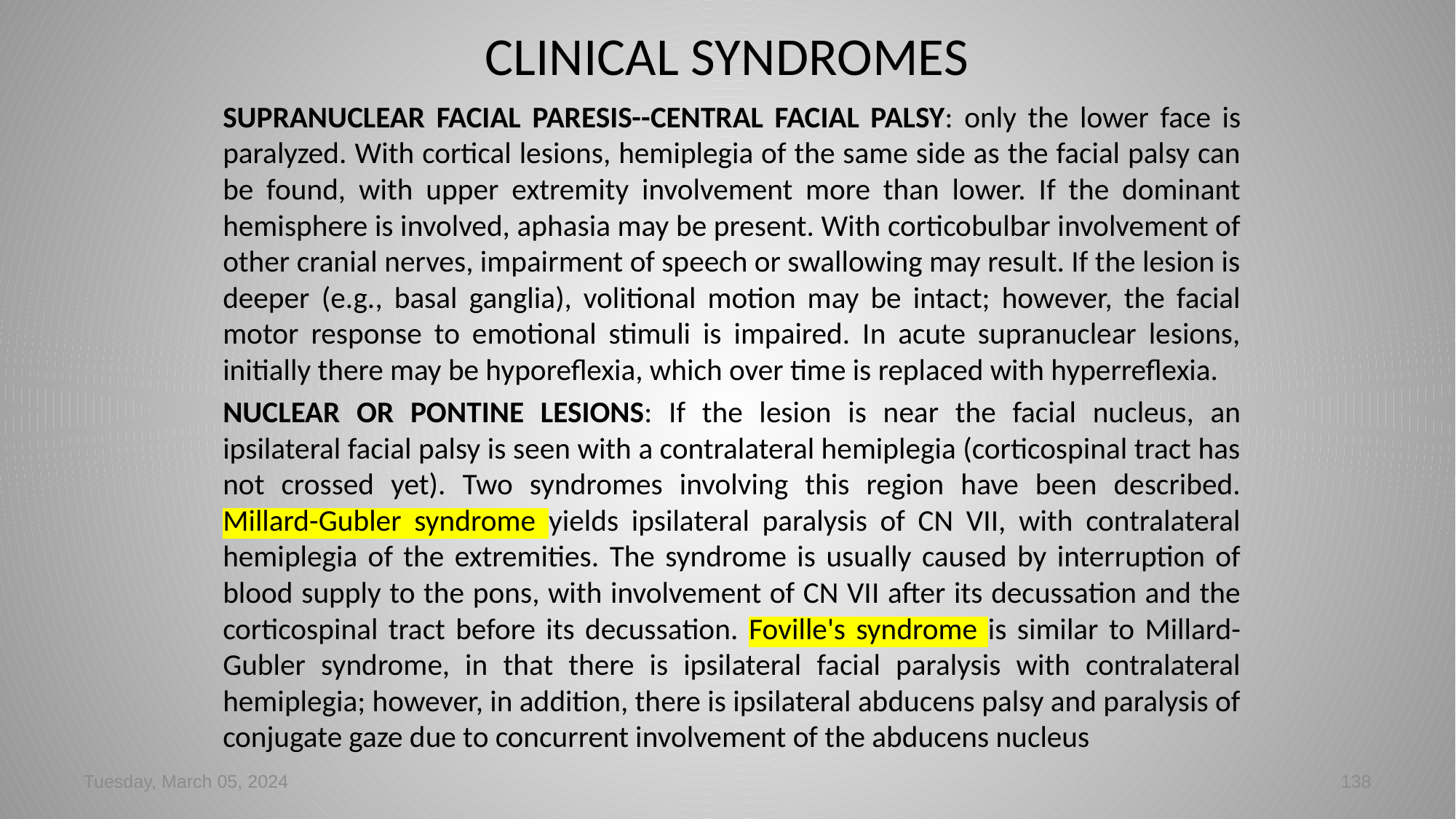

# CLINICAL SYNDROMES
SUPRANUCLEAR FACIAL PARESIS--CENTRAL FACIAL PALSY: only the lower face is paralyzed. With cortical lesions, hemiplegia of the same side as the facial palsy can be found, with upper extremity involvement more than lower. If the dominant hemisphere is involved, aphasia may be present. With corticobulbar involvement of other cranial nerves, impairment of speech or swallowing may result. If the lesion is deeper (e.g., basal ganglia), volitional motion may be intact; however, the facial motor response to emotional stimuli is impaired. In acute supranuclear lesions, initially there may be hyporeflexia, which over time is replaced with hyperreflexia.
NUCLEAR OR PONTINE LESIONS: If the lesion is near the facial nucleus, an ipsilateral facial palsy is seen with a contralateral hemiplegia (corticospinal tract has not crossed yet). Two syndromes involving this region have been described. Millard-Gubler syndrome yields ipsilateral paralysis of CN VII, with contralateral hemiplegia of the extremities. The syndrome is usually caused by interruption of blood supply to the pons, with involvement of CN VII after its decussation and the corticospinal tract before its decussation. Foville's syndrome is similar to Millard-Gubler syndrome, in that there is ipsilateral facial paralysis with contralateral hemiplegia; however, in addition, there is ipsilateral abducens palsy and paralysis of conjugate gaze due to concurrent involvement of the abducens nucleus
Tuesday, March 05, 2024
138